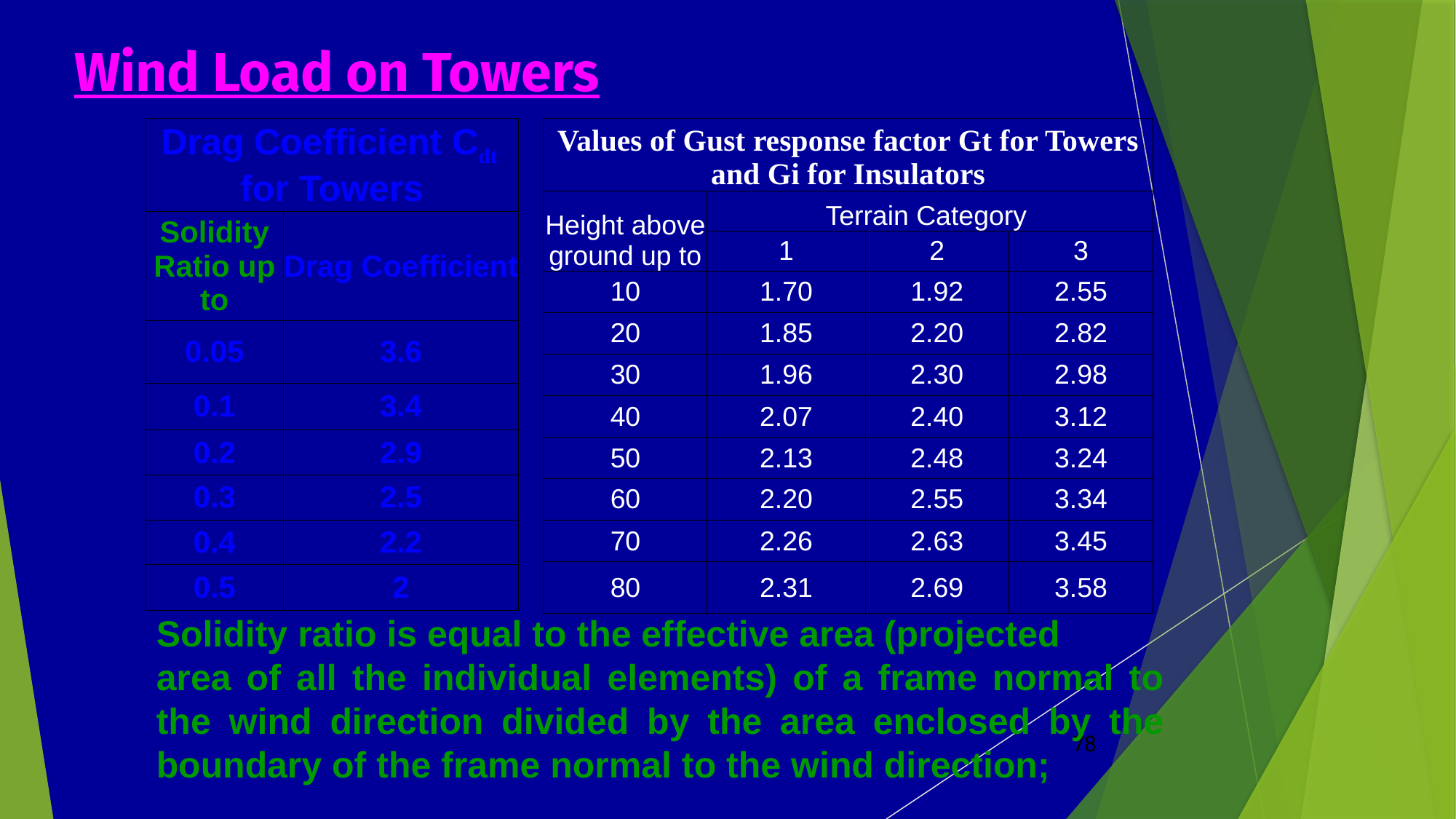

# Wind Load on Towers
| Drag Coefficient Cdt for Towers |  |
| --- | --- |
| Solidity Ratio up to | Drag Coefficient |
| 0.05 | 3.6 |
| 0.1 | 3.4 |
| 0.2 | 2.9 |
| 0.3 | 2.5 |
| 0.4 | 2.2 |
| 0.5 | 2 |
| Values of Gust response factor Gt for Towers and Gi for Insulators |  |  |  |
| --- | --- | --- | --- |
| Height above ground up to | Terrain Category |  |  |
|  | 1 | 2 | 3 |
| 10 | 1.70 | 1.92 | 2.55 |
| 20 | 1.85 | 2.20 | 2.82 |
| 30 | 1.96 | 2.30 | 2.98 |
| 40 | 2.07 | 2.40 | 3.12 |
| 50 | 2.13 | 2.48 | 3.24 |
| 60 | 2.20 | 2.55 | 3.34 |
| 70 | 2.26 | 2.63 | 3.45 |
| 80 | 2.31 | 2.69 | 3.58 |

Solidity ratio is equal to the effective area (projected
area of all the individual elements) of a frame normal to the wind direction divided by the area enclosed by the boundary of the frame normal to the wind direction;
78